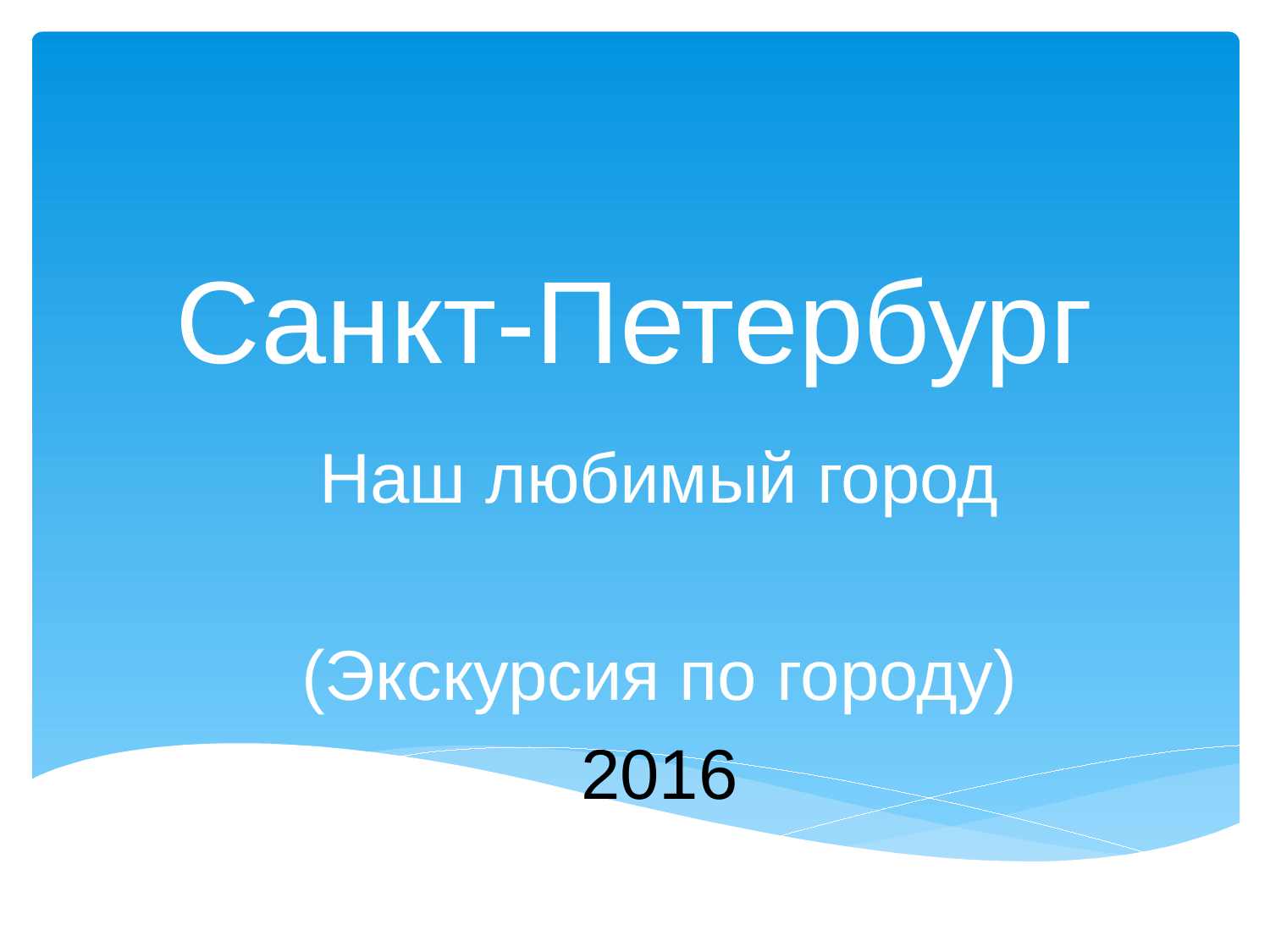

# Санкт-Петербург
Наш любимый город

(Экскурсия по городу)
2016